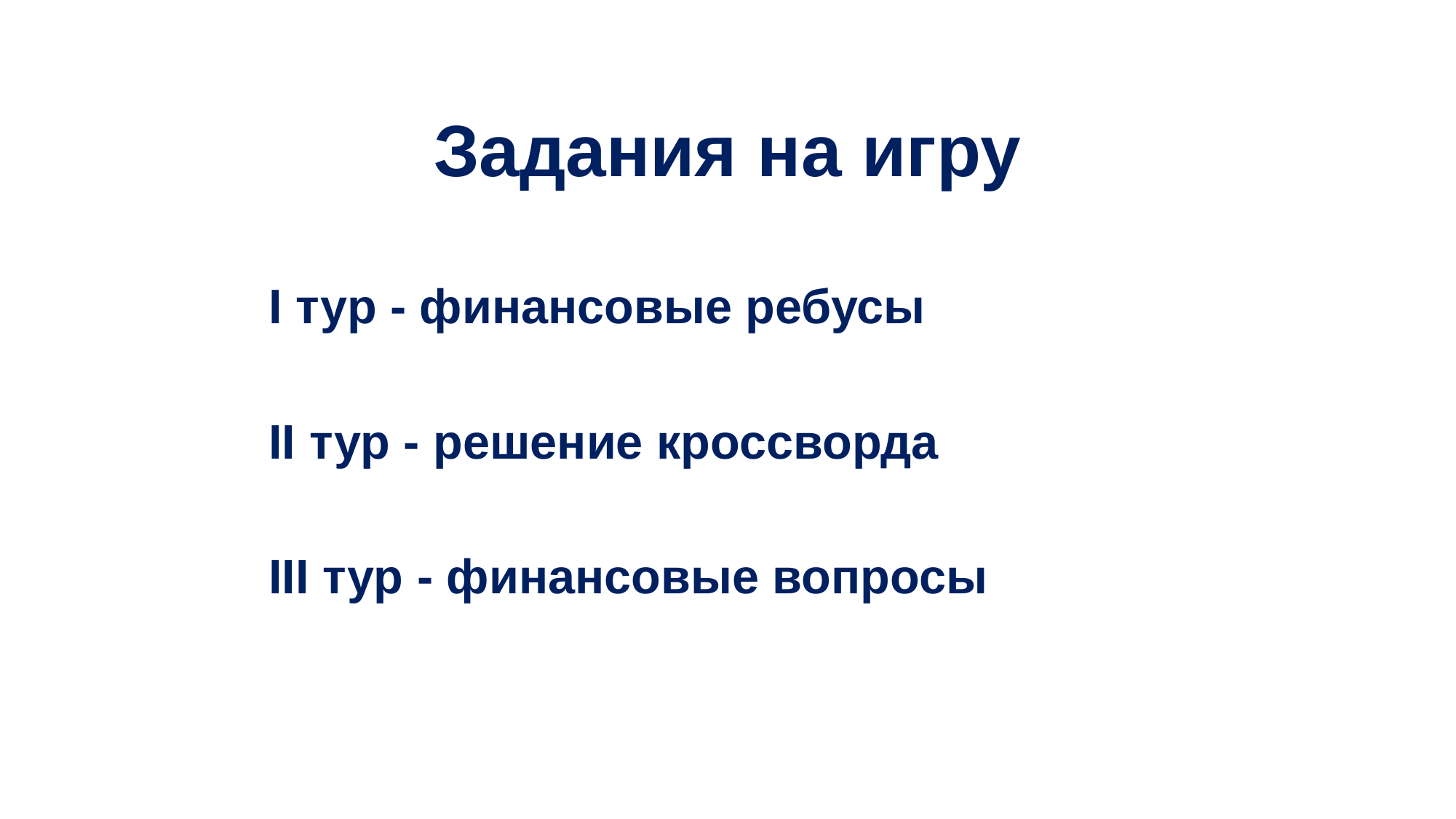

# Задания на игру
I тур - финансовые ребусы

II тур - решение кроссворда

III тур - финансовые вопросы